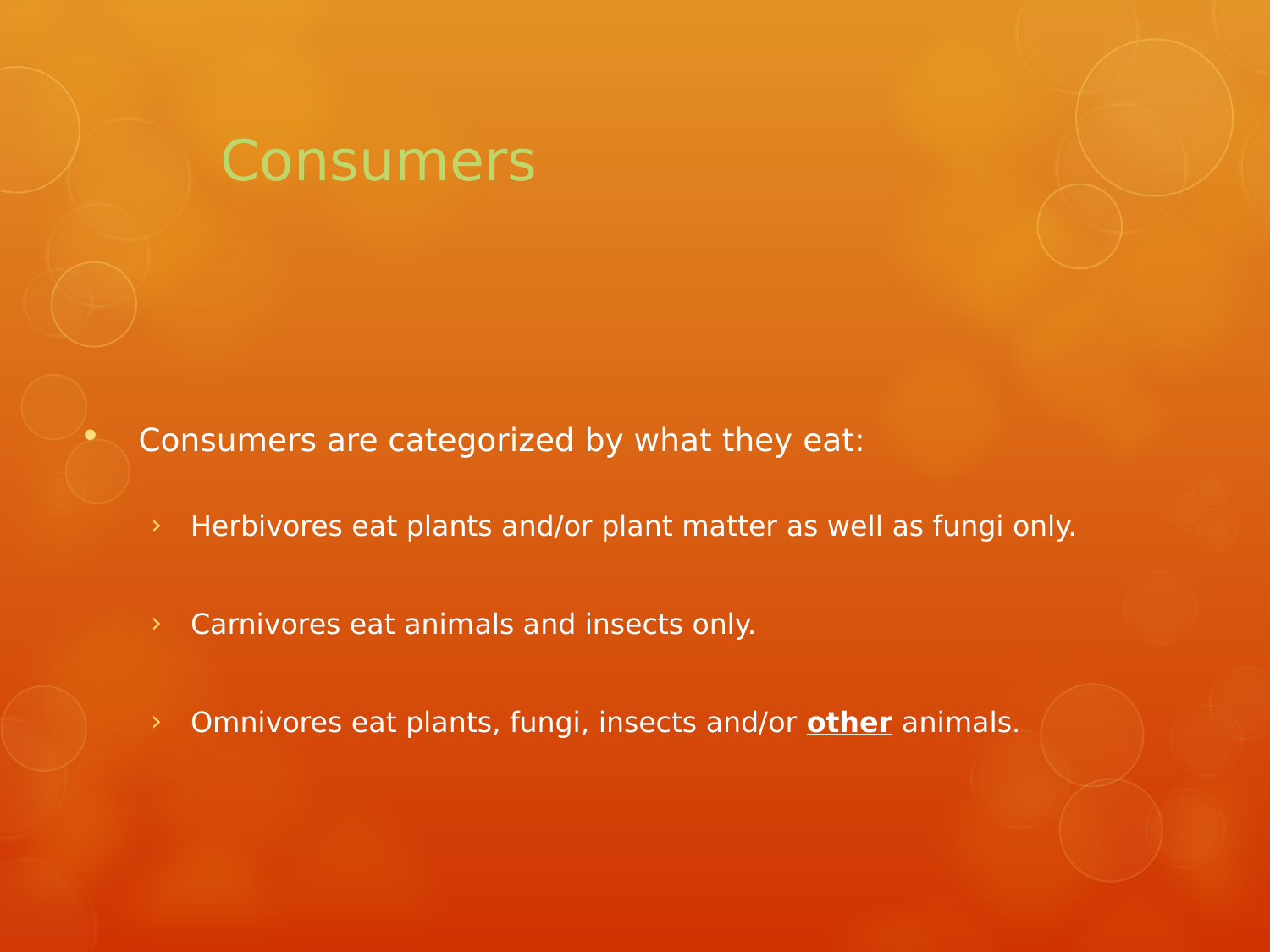

# Consumers
Consumers are categorized by what they eat:

Herbivores eat plants and/or plant matter as well as fungi only.

Carnivores eat animals and insects only.

Omnivores eat plants, fungi, insects and/or other animals.